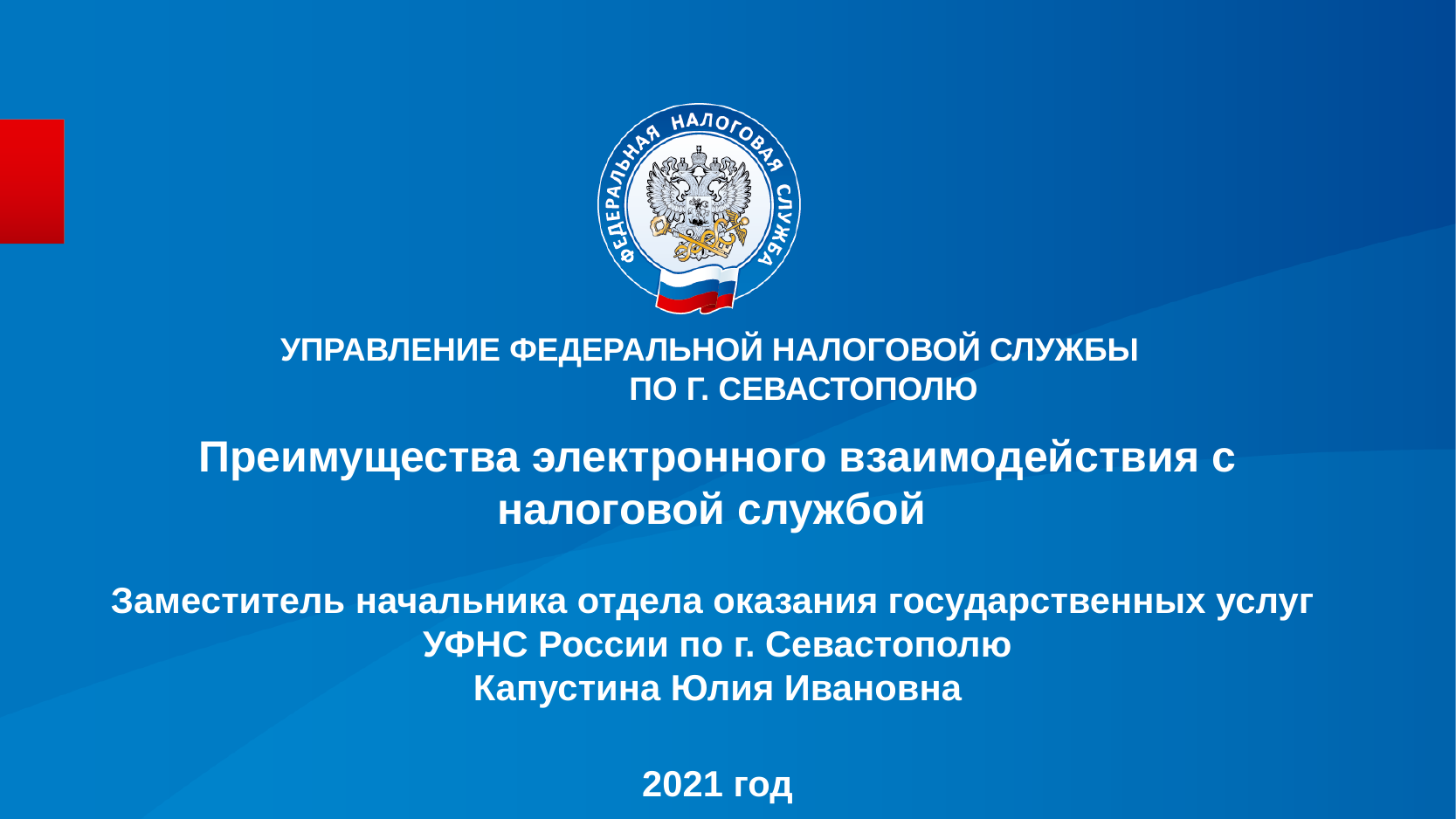

УПРАВЛЕНИЕ ФЕДЕРАЛЬНОЙ НАЛОГОВОЙ СЛУЖБЫ                      ПО Г. СЕВАСТОПОЛЮ
Преимущества электронного взаимодействия с налоговой службой
Заместитель начальника отдела оказания государственных услуг  УФНС России по г. Севастополю
Капустина Юлия Ивановна
2021 год